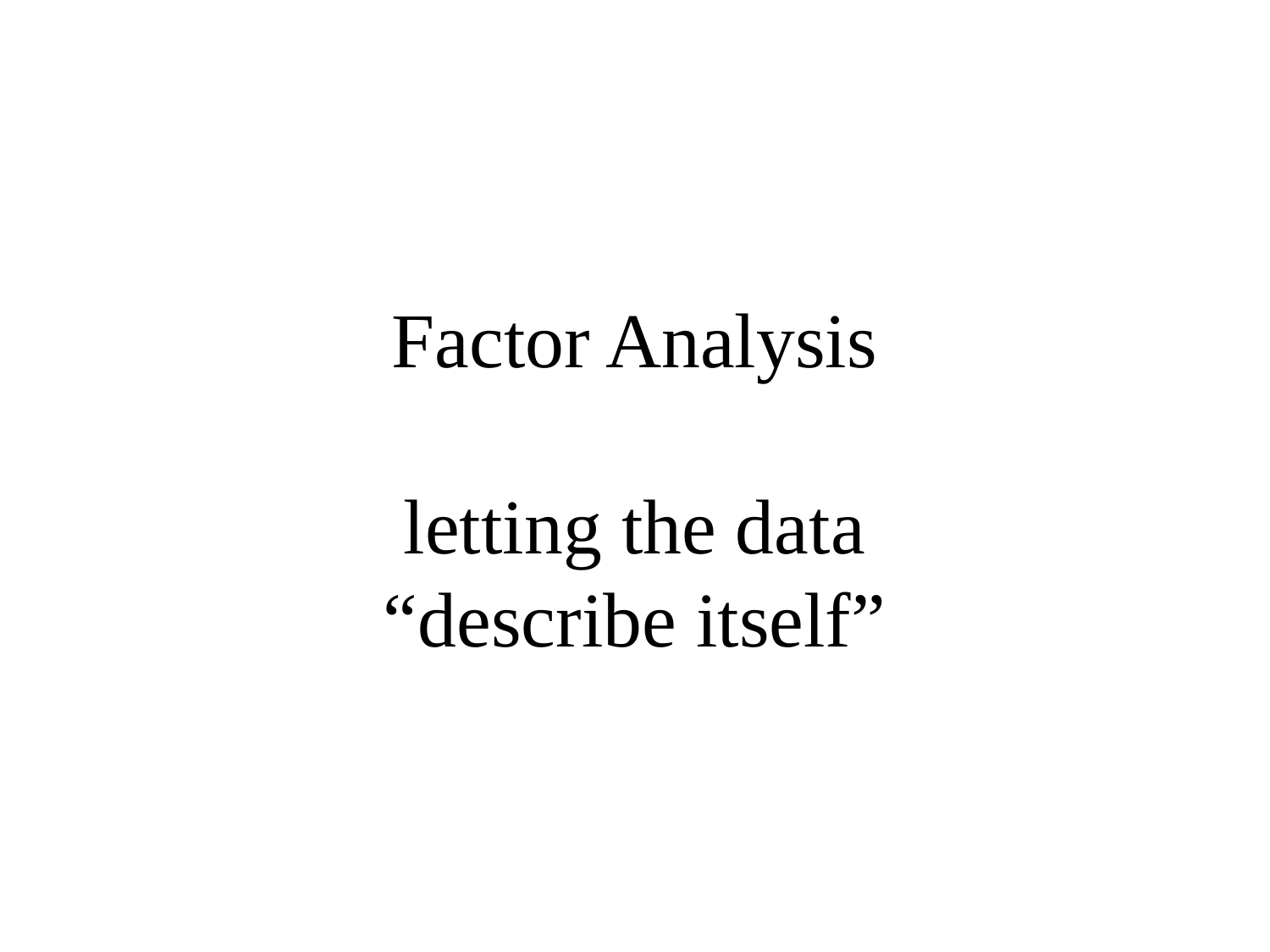

Factor Analysis

letting the data
“describe itself”